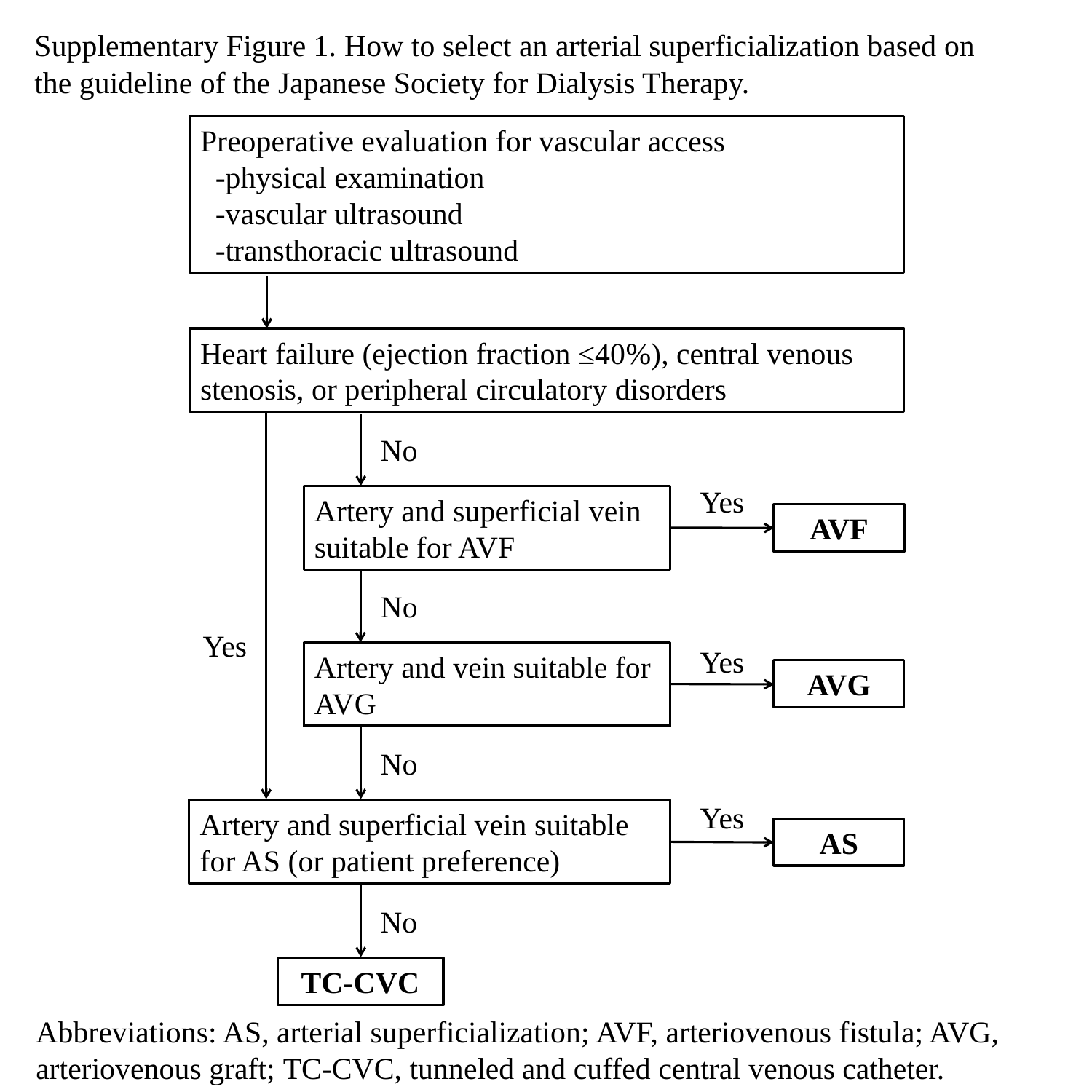

Supplementary Figure 1. How to select an arterial superficialization based on the guideline of the Japanese Society for Dialysis Therapy.
Preoperative evaluation for vascular access
  -physical examination
  -vascular ultrasound
  -transthoracic ultrasound
Heart failure (ejection fraction ≤40%), central venous stenosis, or peripheral circulatory disorders
No
Yes
Artery and superficial vein suitable for AVF
AVF
No
Yes
Yes
Artery and vein suitable for AVG
AVG
No
Yes
Artery and superficial vein suitable for AS (or patient preference)
AS
No
TC-CVC
Abbreviations: AS, arterial superficialization; AVF, arteriovenous fistula; AVG, arteriovenous graft; TC-CVC, tunneled and cuffed central venous catheter.